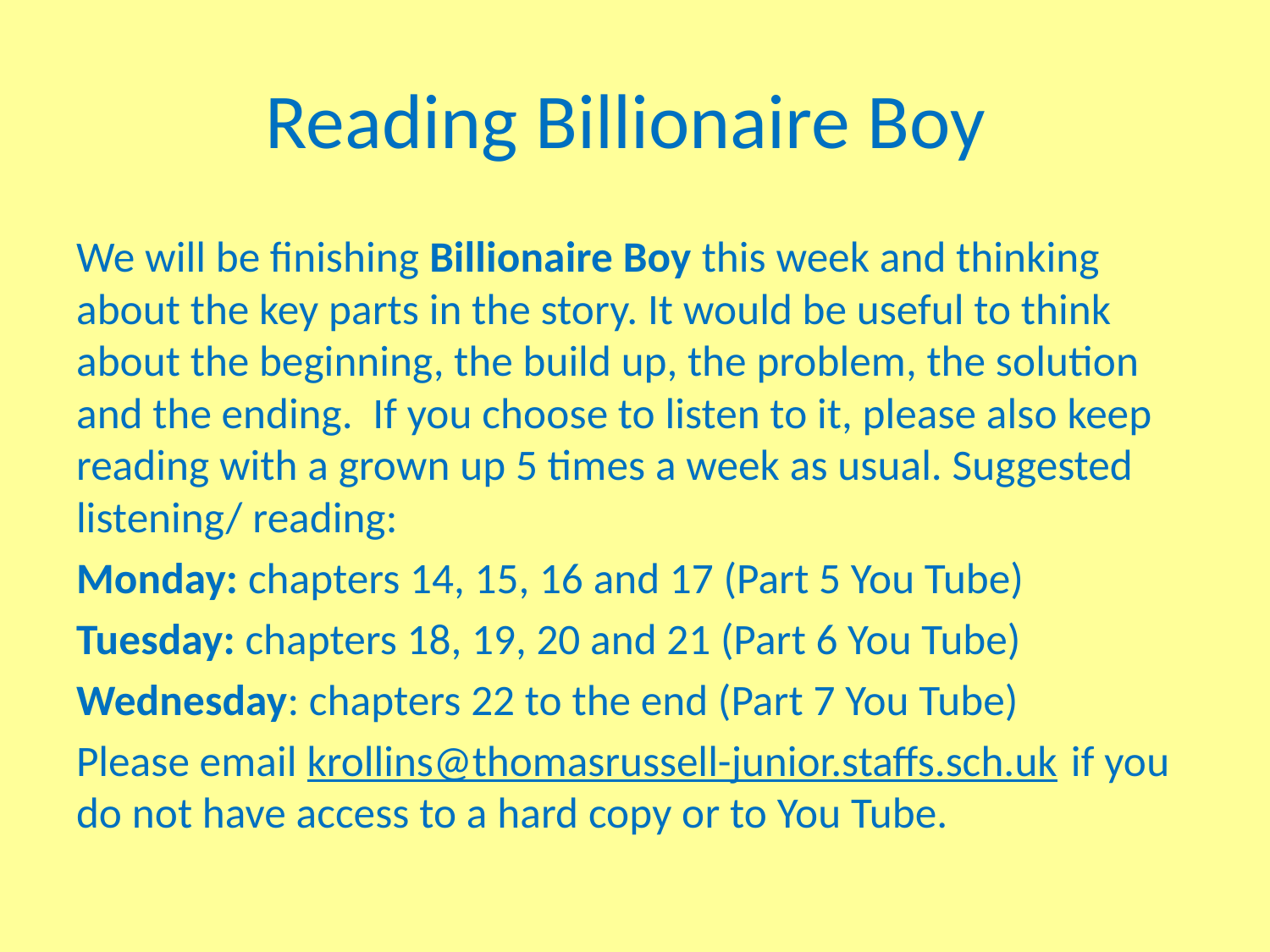

# Reading Billionaire Boy
We will be finishing Billionaire Boy this week and thinking about the key parts in the story. It would be useful to think about the beginning, the build up, the problem, the solution and the ending.  If you choose to listen to it, please also keep reading with a grown up 5 times a week as usual. Suggested listening/ reading:
Monday: chapters 14, 15, 16 and 17 (Part 5 You Tube)
Tuesday: chapters 18, 19, 20 and 21 (Part 6 You Tube)
Wednesday: chapters 22 to the end (Part 7 You Tube)
Please email krollins@thomasrussell-junior.staffs.sch.uk if you do not have access to a hard copy or to You Tube.